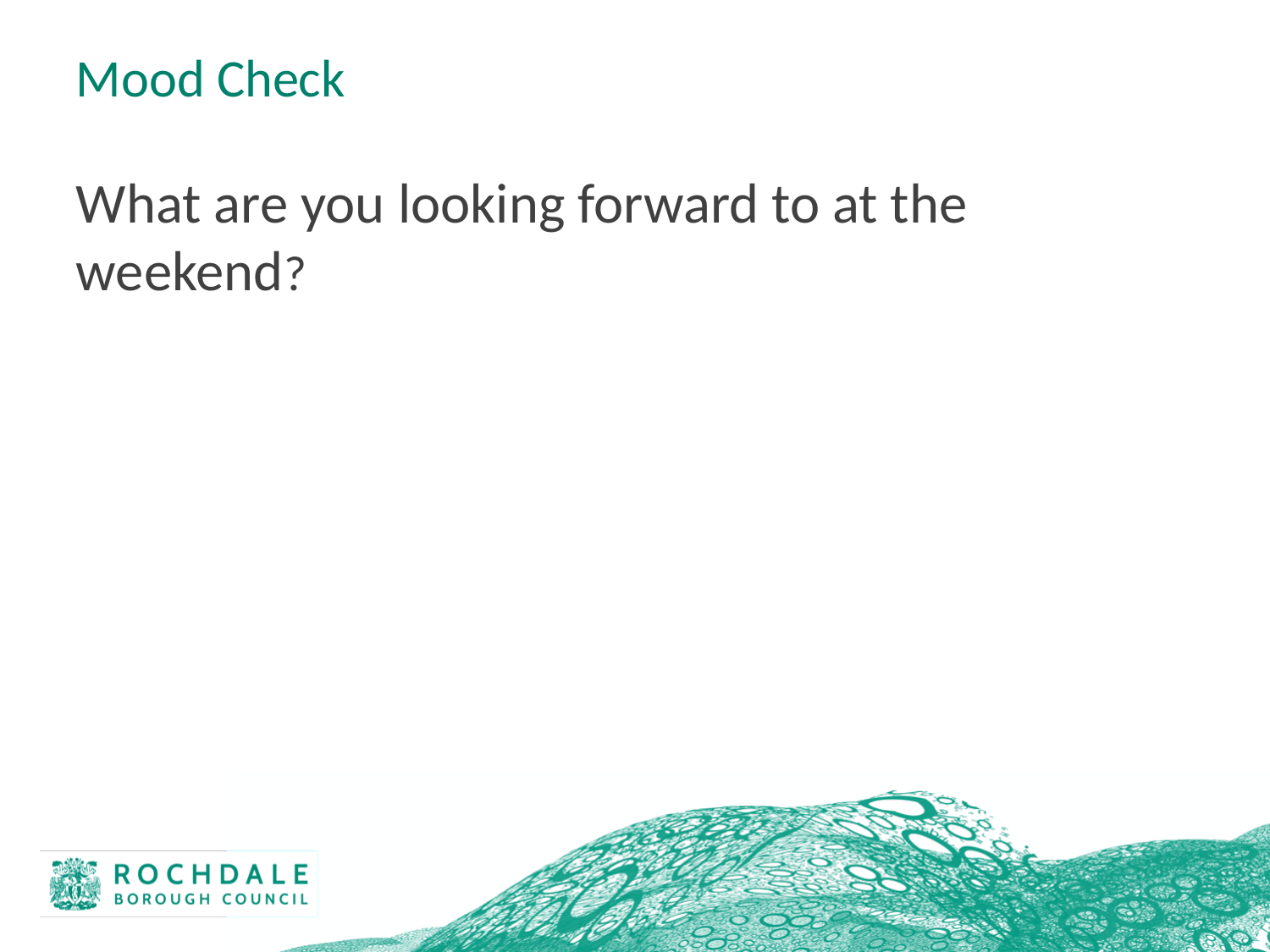

# Mood Check
What are you looking forward to at the weekend?